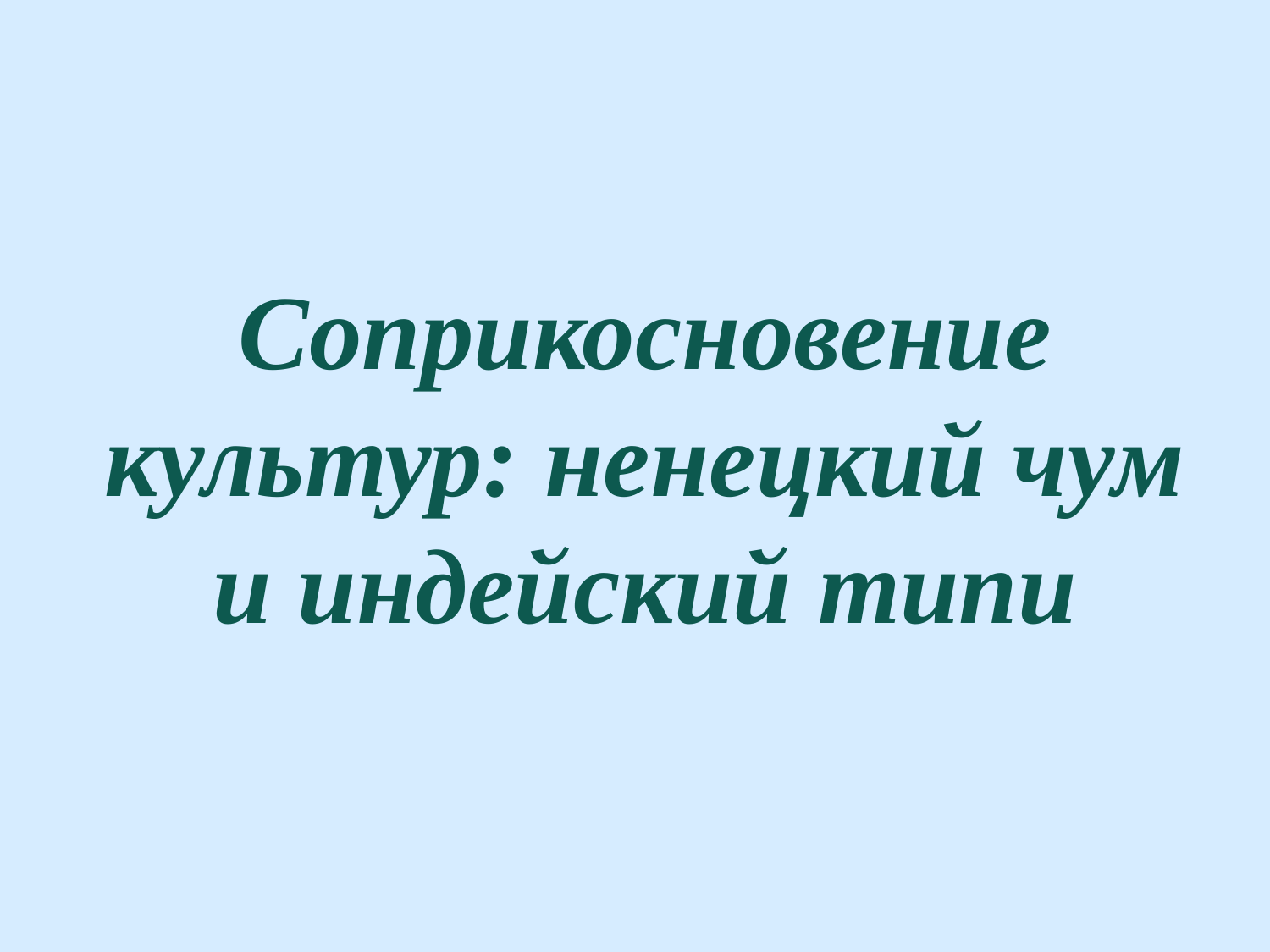

# Соприкосновение культур: ненецкий чум и индейский типи